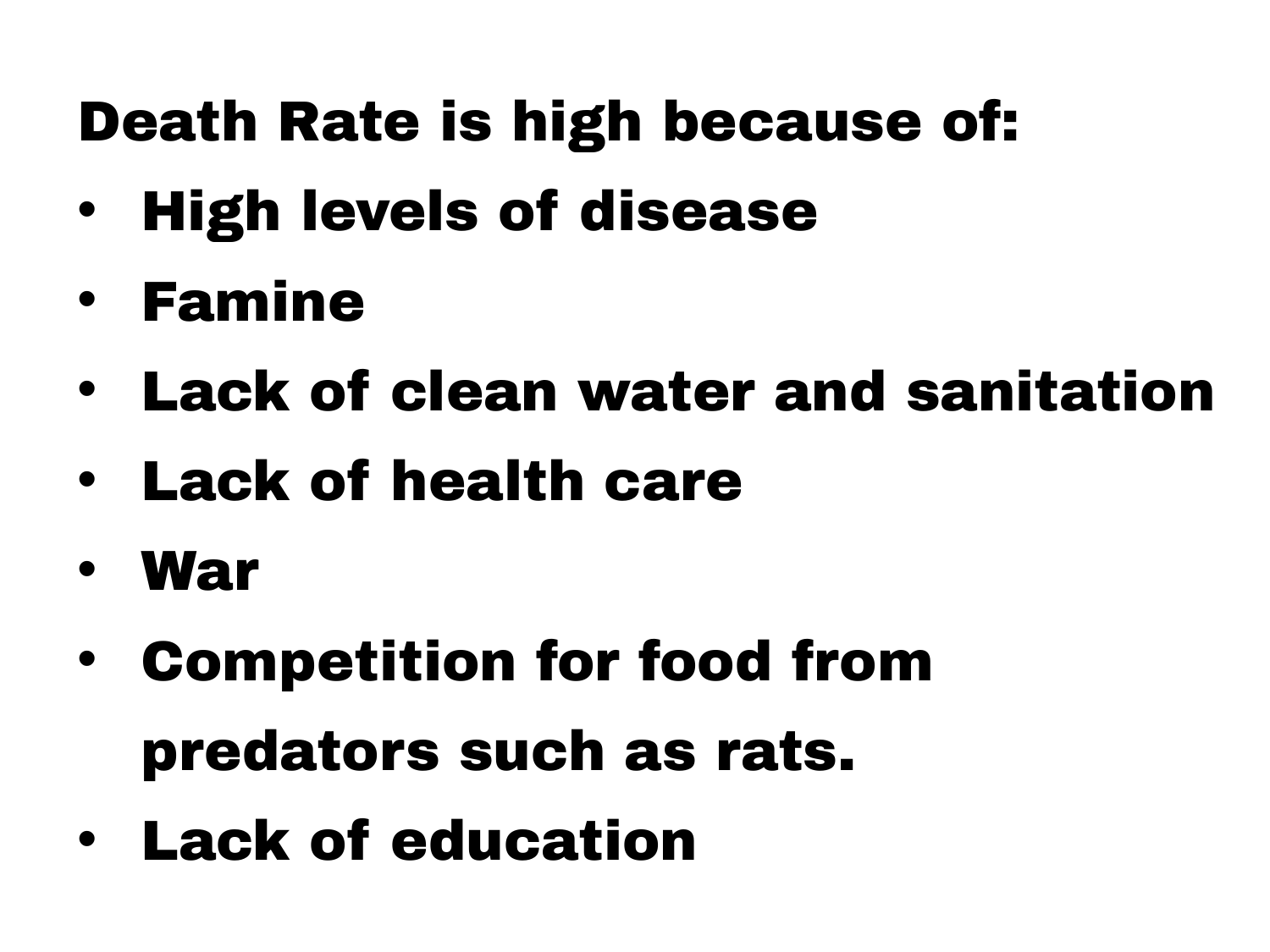

Death Rate is high because of:
High levels of disease
Famine
Lack of clean water and sanitation
Lack of health care
War
Competition for food from predators such as rats.
Lack of education